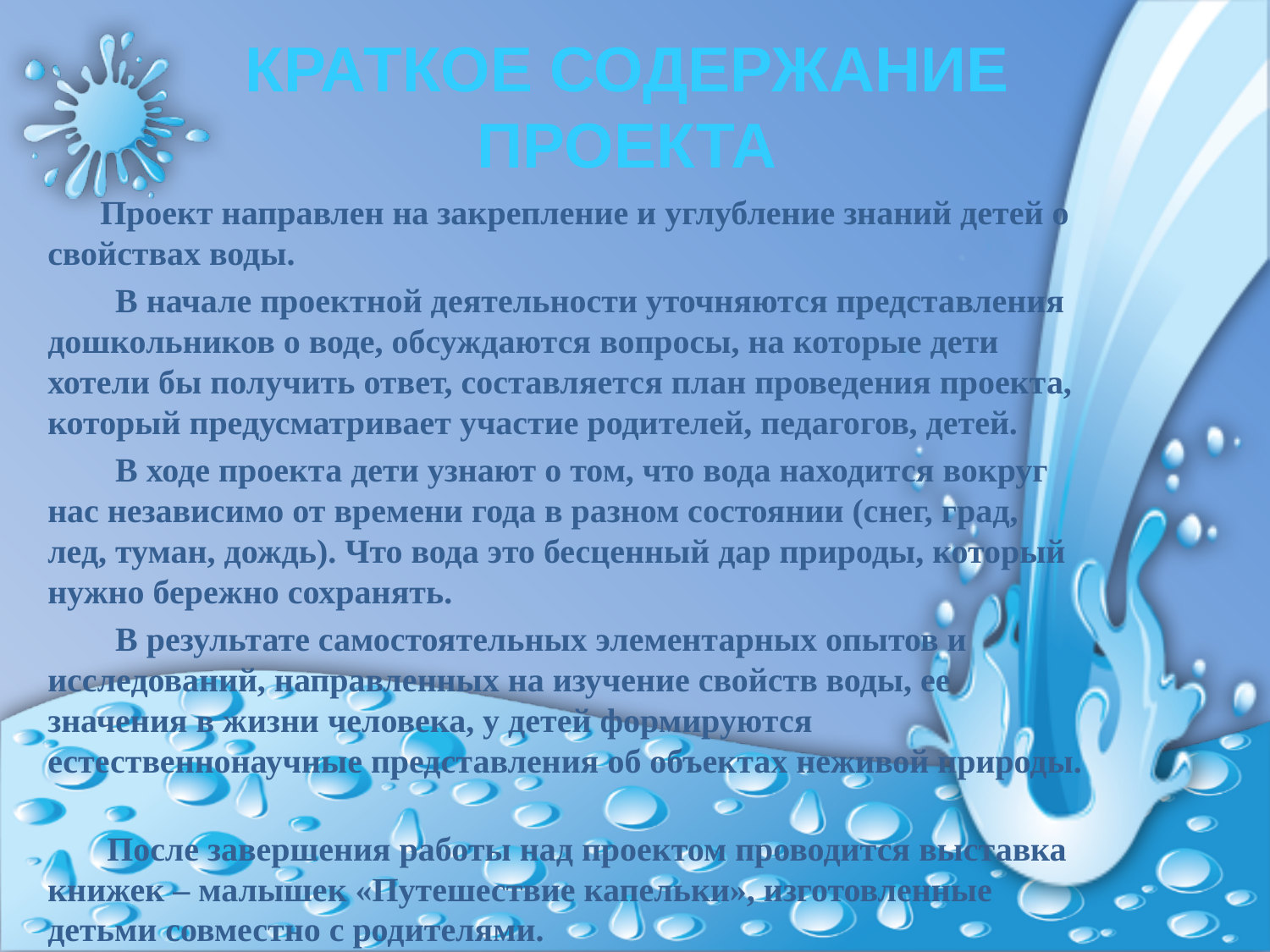

Проект направлен на закрепление и углубление знаний детей о свойствах воды.
        В начале проектной деятельности уточняются представления дошкольников о воде, обсуждаются вопросы, на которые дети хотели бы получить ответ, составляется план проведения проекта, который предусматривает участие родителей, педагогов, детей.
        В ходе проекта дети узнают о том, что вода находится вокруг нас независимо от времени года в разном состоянии (снег, град, лед, туман, дождь). Что вода это бесценный дар природы, который нужно бережно сохранять.
        В результате самостоятельных элементарных опытов и исследований, направленных на изучение свойств воды, ее значения в жизни человека, у детей формируются естественнонаучные представления об объектах неживой природы.
       После завершения работы над проектом проводится выставка книжек – малышек «Путешествие капельки», изготовленные детьми совместно с родителями.

# Краткое содержание проекта